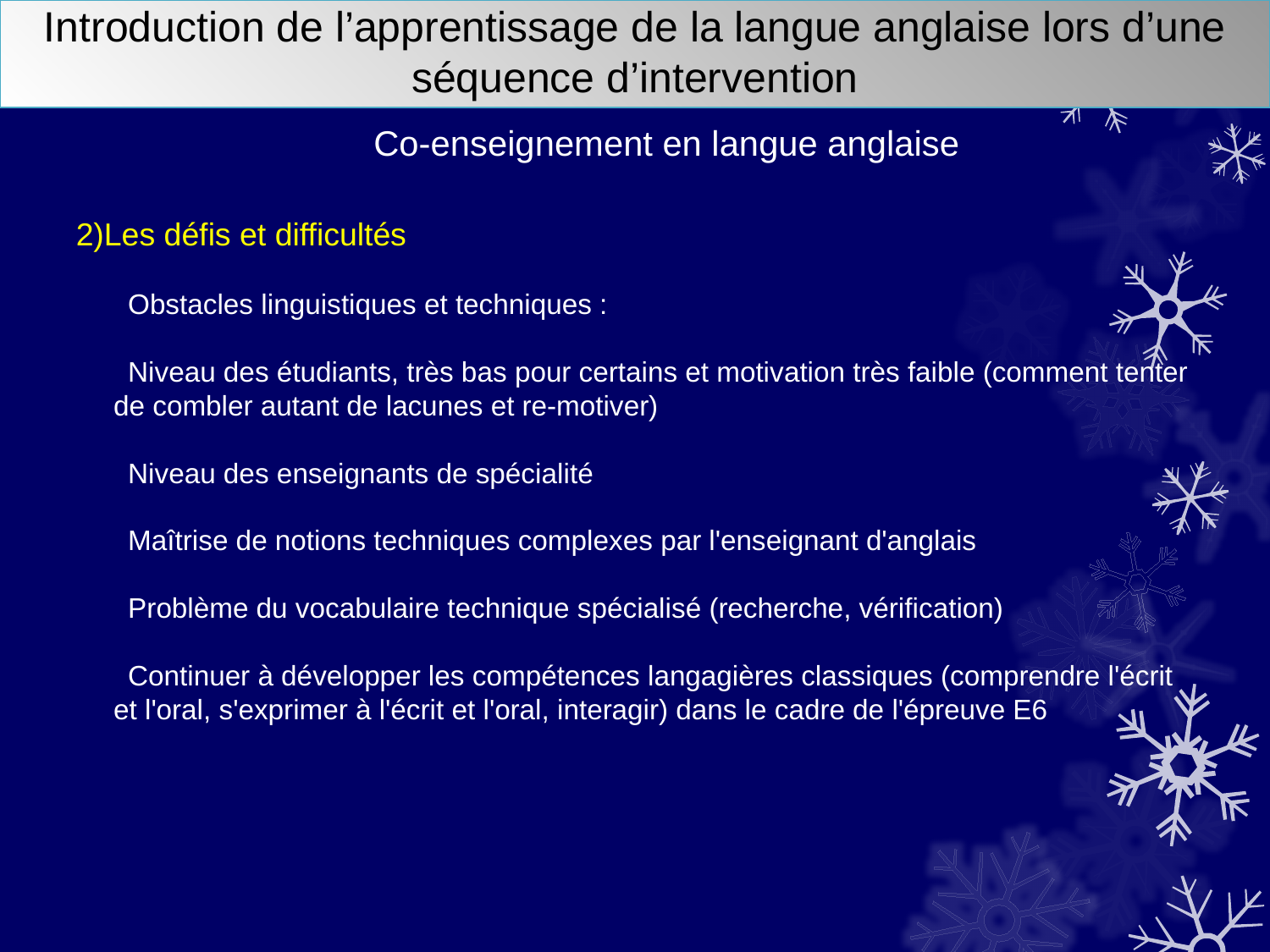

# Introduction de l’apprentissage de la langue anglaise lors d’une séquence d’intervention
Co-enseignement en langue anglaise

2)Les défis et difficultés

	Obstacles linguistiques et techniques :

	Niveau des étudiants, très bas pour certains et motivation très faible (comment tenter
           de combler autant de lacunes et re-motiver)

	Niveau des enseignants de spécialité

	Maîtrise de notions techniques complexes par l'enseignant d'anglais

	Problème du vocabulaire technique spécialisé (recherche, vérification)

	Continuer à développer les compétences langagières classiques (comprendre l'écrit
           et l'oral, s'exprimer à l'écrit et l'oral, interagir) dans le cadre de l'épreuve E6